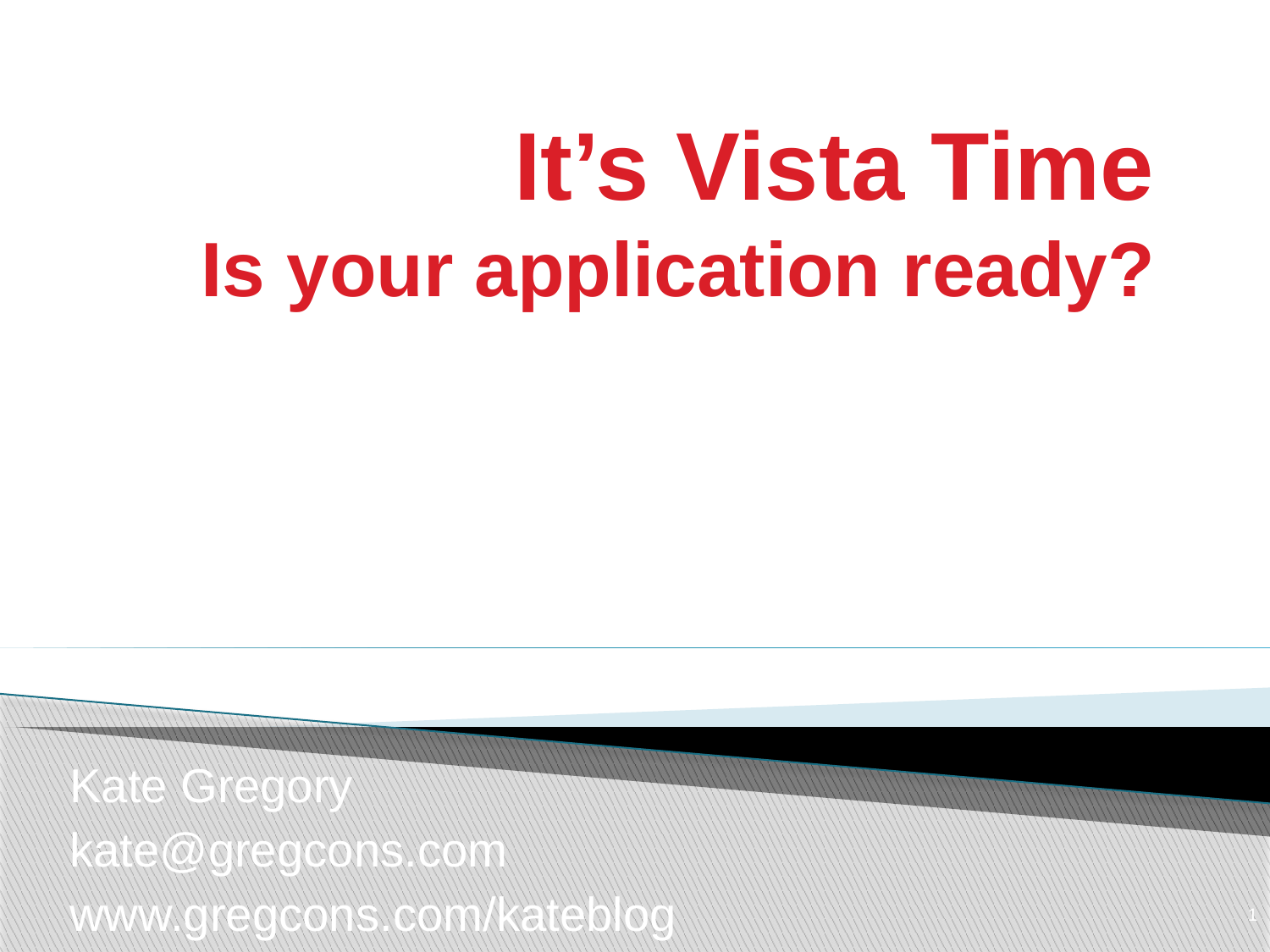

# It’s Vista Time Is your application ready?
Kate Gregory
kate@gregcons.com
www.gregcons.com/kateblog
1